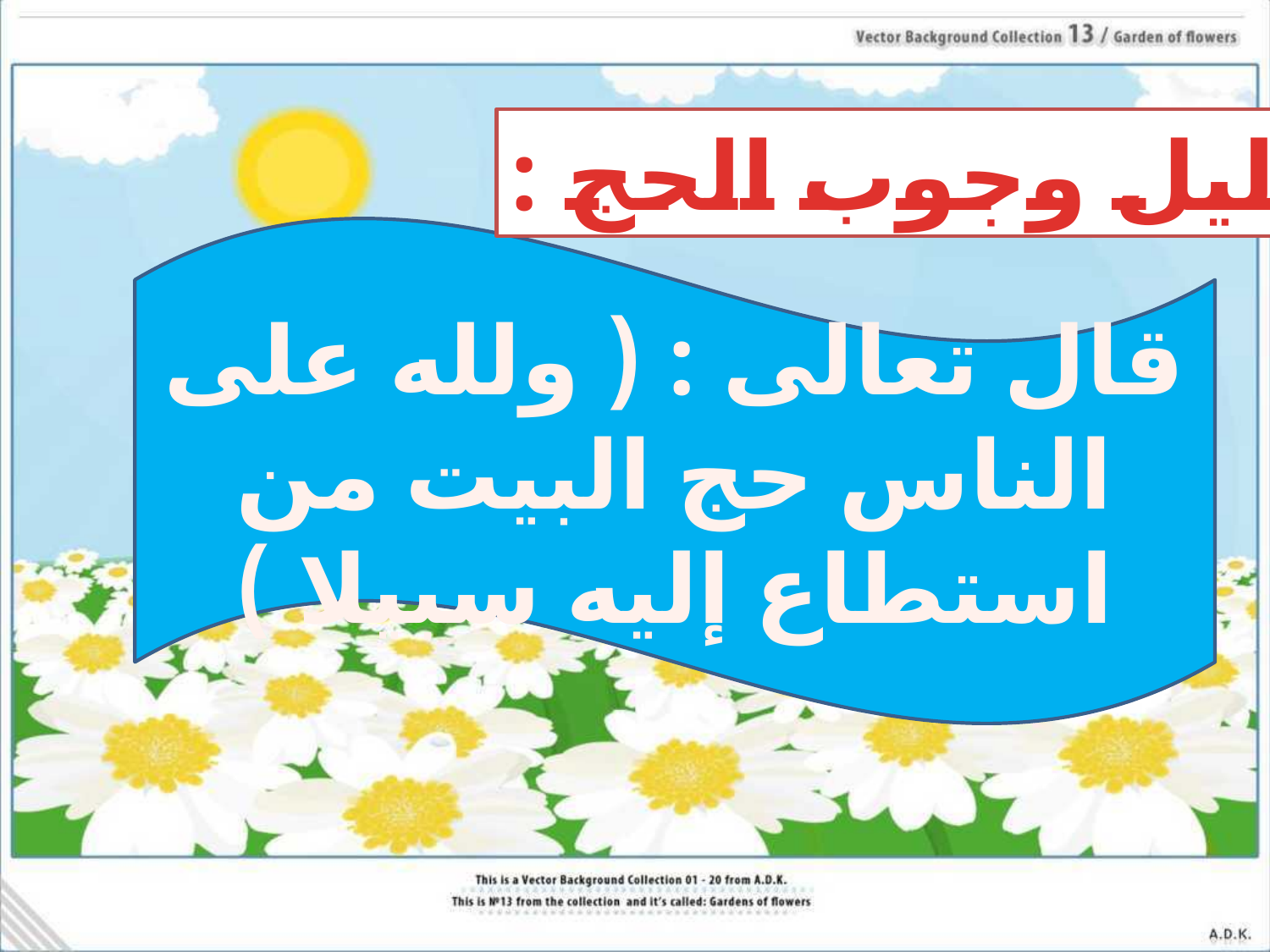

دليل وجوب الحج :
قال تعالى : ( ولله على الناس حج البيت من استطاع إليه سبيلا )